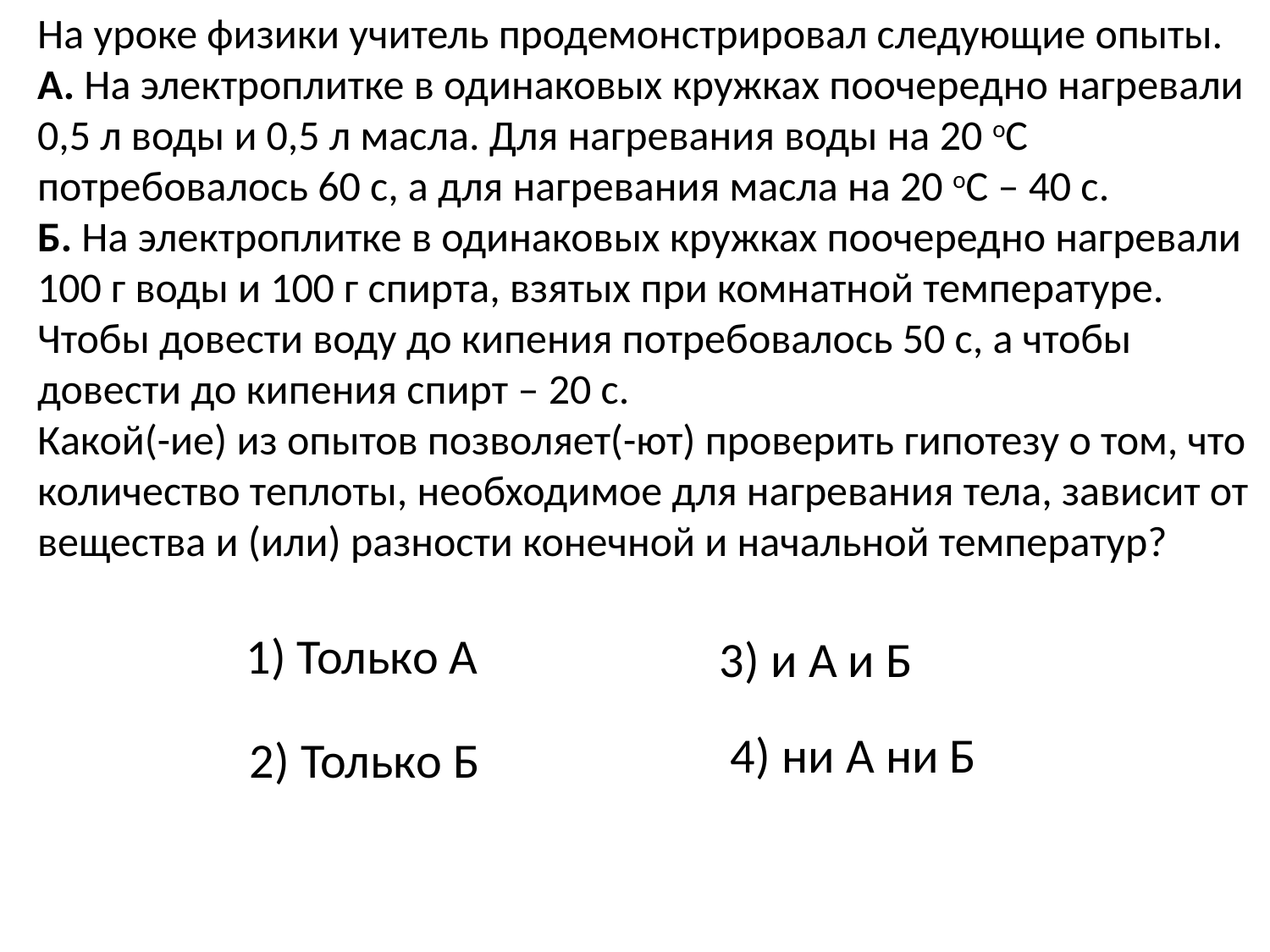

На уроке физики учитель продемонстрировал следующие опыты.
А. На электроплитке в одинаковых кружках поочередно нагревали 0,5 л воды и 0,5 л масла. Для нагревания воды на 20 оС потребовалось 60 с, а для нагревания масла на 20 оС – 40 с.
Б. На электроплитке в одинаковых кружках поочередно нагревали 100 г воды и 100 г спирта, взятых при комнатной температуре. Чтобы довести воду до кипения потребовалось 50 с, а чтобы довести до кипения спирт – 20 с.
Какой(-ие) из опытов позволяет(-ют) проверить гипотезу о том, что количество теплоты, необходимое для нагревания тела, зависит от вещества и (или) разности конечной и начальной температур?
1) Только А
3) и А и Б
4) ни А ни Б
2) Только Б